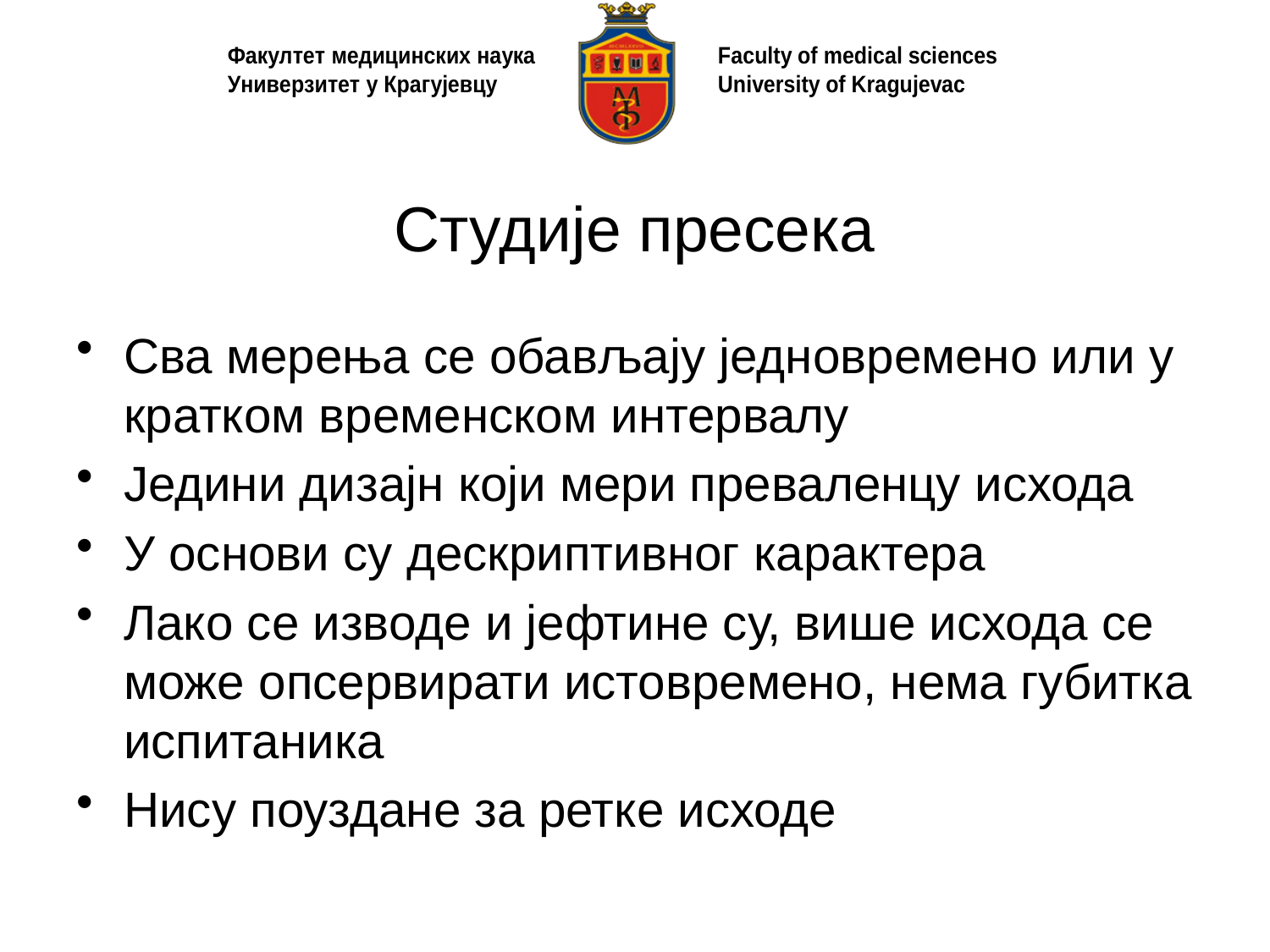

# Студије пресека
Сва мерења се обављају једновремено или у кратком временском интервалу
Једини дизајн који мери преваленцу исхода
У основи су дескриптивног карактера
Лако се изводе и јефтине су, више исхода се може опсервирати истовремено, нема губитка испитаника
Нису поуздане за ретке исходе